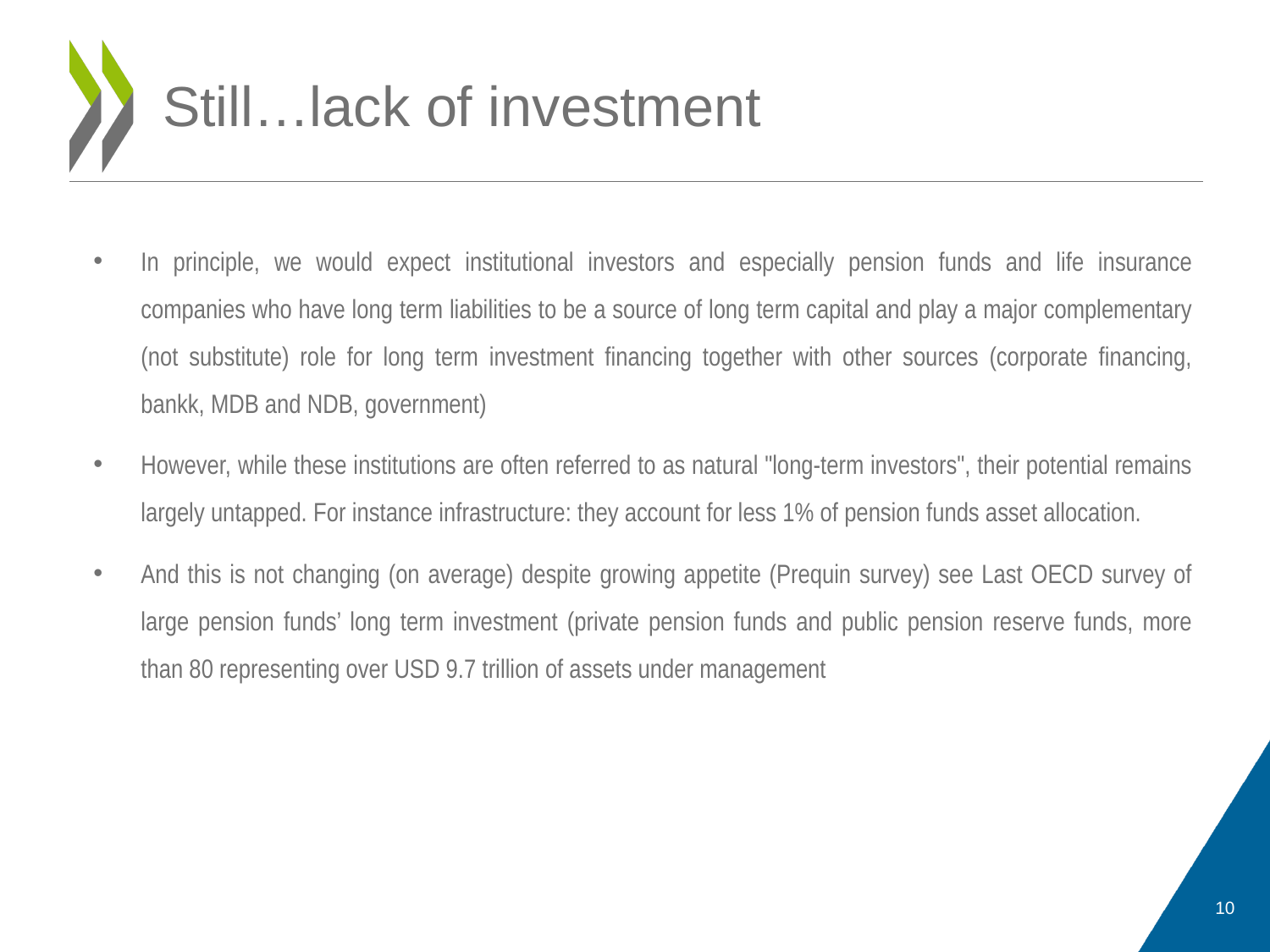

# Still…lack of investment
In principle, we would expect institutional investors and especially pension funds and life insurance companies who have long term liabilities to be a source of long term capital and play a major complementary (not substitute) role for long term investment financing together with other sources (corporate financing, bankk, MDB and NDB, government)
However, while these institutions are often referred to as natural "long-term investors", their potential remains largely untapped. For instance infrastructure: they account for less 1% of pension funds asset allocation.
And this is not changing (on average) despite growing appetite (Prequin survey) see Last OECD survey of large pension funds’ long term investment (private pension funds and public pension reserve funds, more than 80 representing over USD 9.7 trillion of assets under management

10